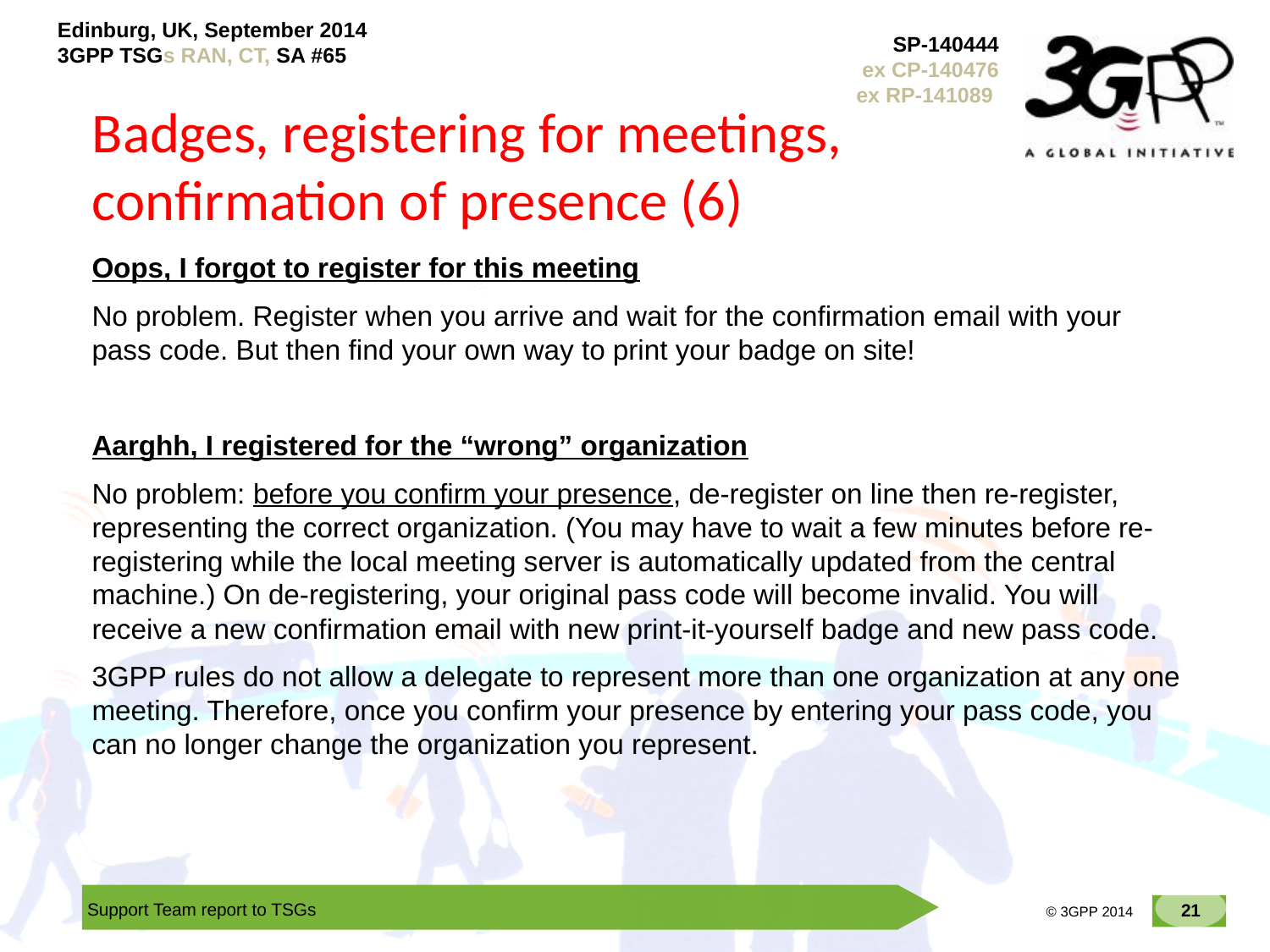

# Badges, registering for meetings, confirmation of presence (6)
Oops, I forgot to register for this meeting
No problem. Register when you arrive and wait for the confirmation email with your pass code. But then find your own way to print your badge on site!

Aarghh, I registered for the “wrong” organization
No problem: before you confirm your presence, de-register on line then re-register, representing the correct organization. (You may have to wait a few minutes before re-registering while the local meeting server is automatically updated from the central machine.) On de-registering, your original pass code will become invalid. You will receive a new confirmation email with new print-it-yourself badge and new pass code.
3GPP rules do not allow a delegate to represent more than one organization at any one meeting. Therefore, once you confirm your presence by entering your pass code, you can no longer change the organization you represent.